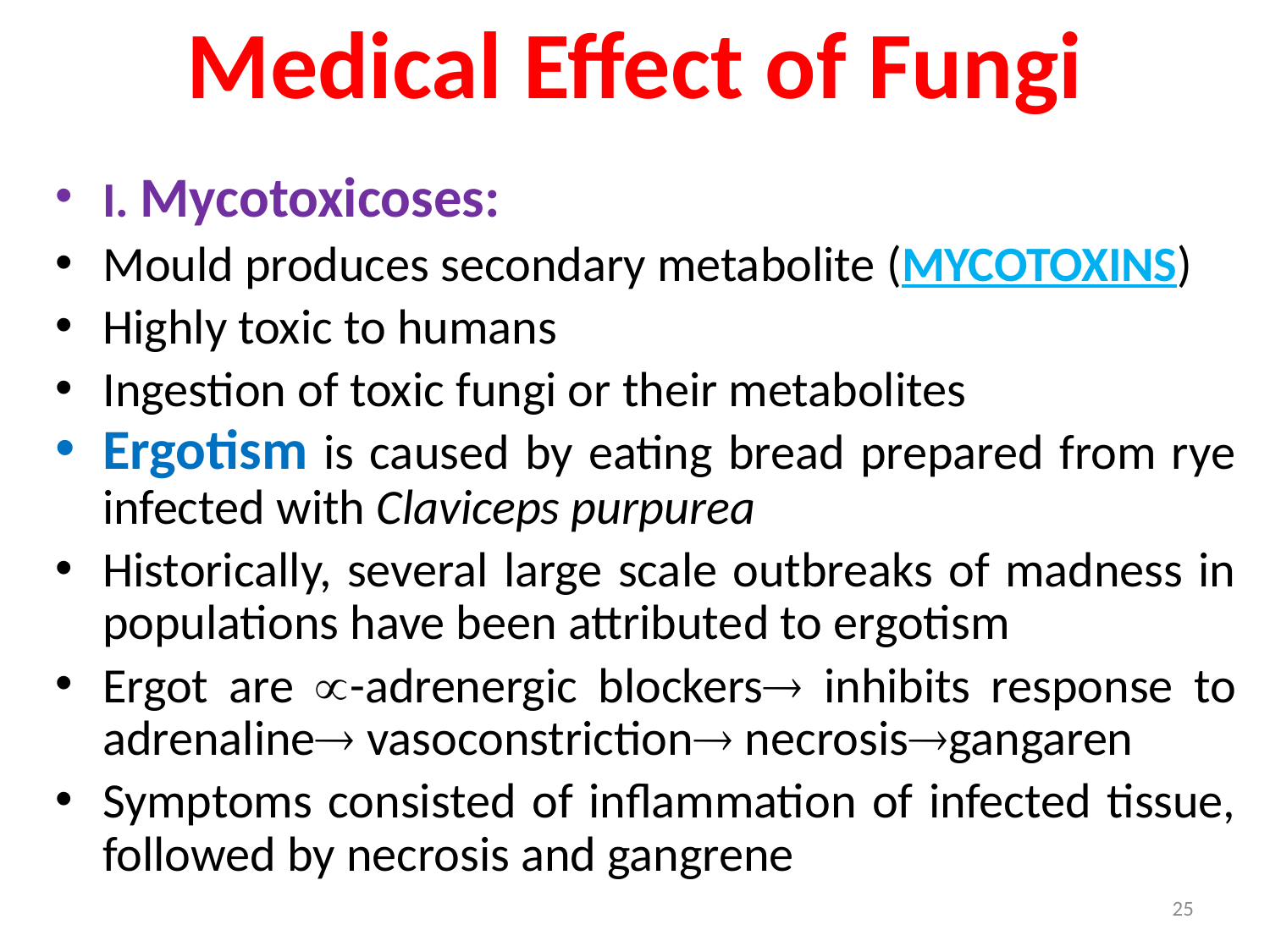

# Medical Effect of Fungi
I. Mycotoxicoses:
Mould produces secondary metabolite (MYCOTOXINS)
Highly toxic to humans
Ingestion of toxic fungi or their metabolites
Ergotism is caused by eating bread prepared from rye infected with Claviceps purpurea
Historically, several large scale outbreaks of madness in populations have been attributed to ergotism
Ergot are ∝-adrenergic blockers→ inhibits response to adrenaline→ vasoconstriction→ necrosis→gangaren
Symptoms consisted of inflammation of infected tissue, followed by necrosis and gangrene

25